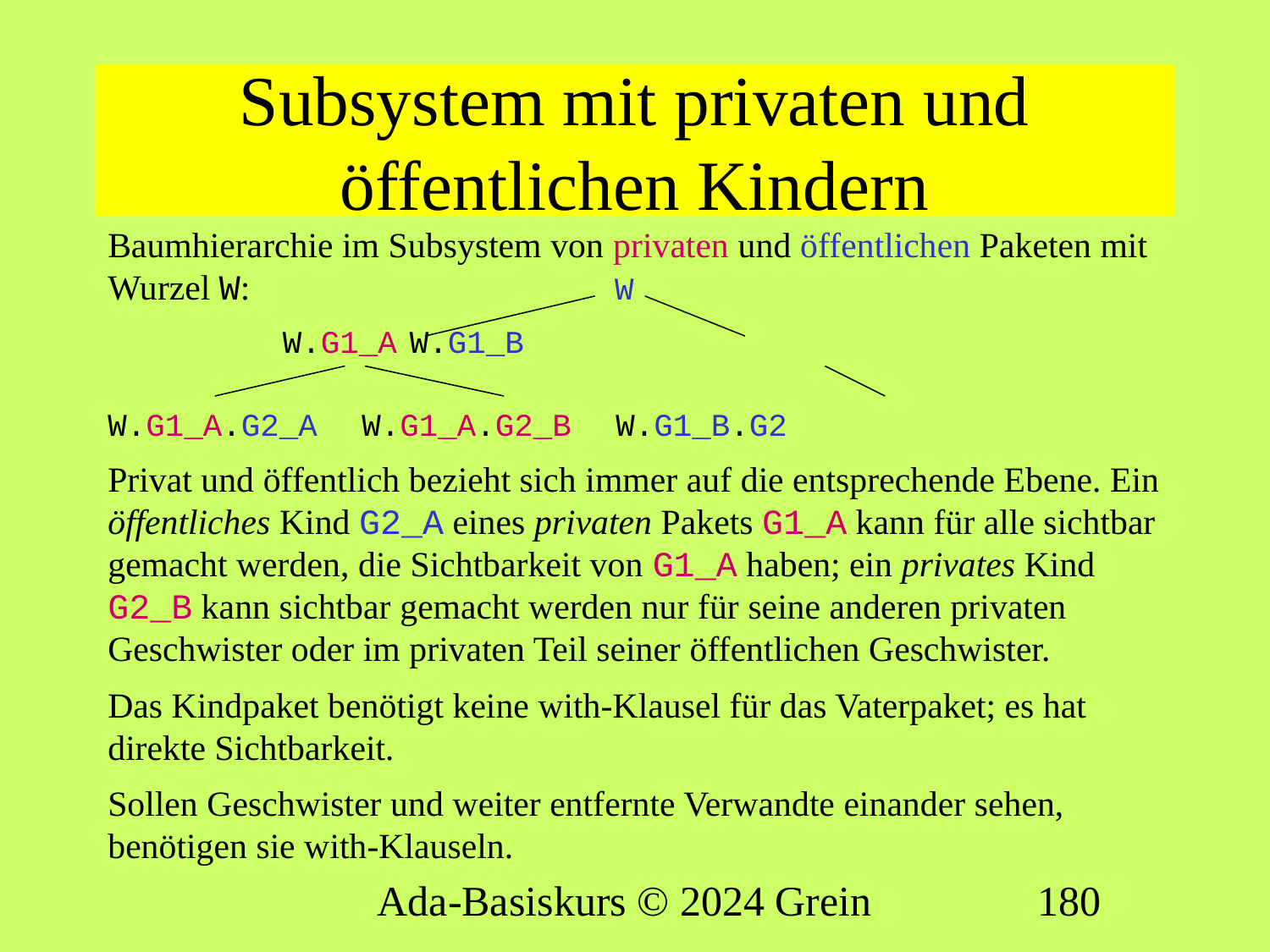

# Subsystem mit privaten und öffentlichen Kindern
Baumhierarchie im Subsystem von privaten und öffentlichen Paketen mit Wurzel W:                                         W
W.G1_A	W.G1_B

W.G1_A.G2_A	W.G1_A.G2_B	W.G1_B.G2
Privat und öffentlich bezieht sich immer auf die entsprechende Ebene. Ein öffentliches Kind G2_A eines privaten Pakets G1_A kann für alle sichtbar gemacht werden, die Sichtbarkeit von G1_A haben; ein privates Kind G2_B kann sichtbar gemacht werden nur für seine anderen privaten Geschwister oder im privaten Teil seiner öffentlichen Geschwister.
Das Kindpaket benötigt keine with-Klausel für das Vaterpaket; es hat direkte Sichtbarkeit.
Sollen Geschwister und weiter entfernte Verwandte einander sehen, benötigen sie with-Klauseln.
Ada-Basiskurs © 2024 Grein
180